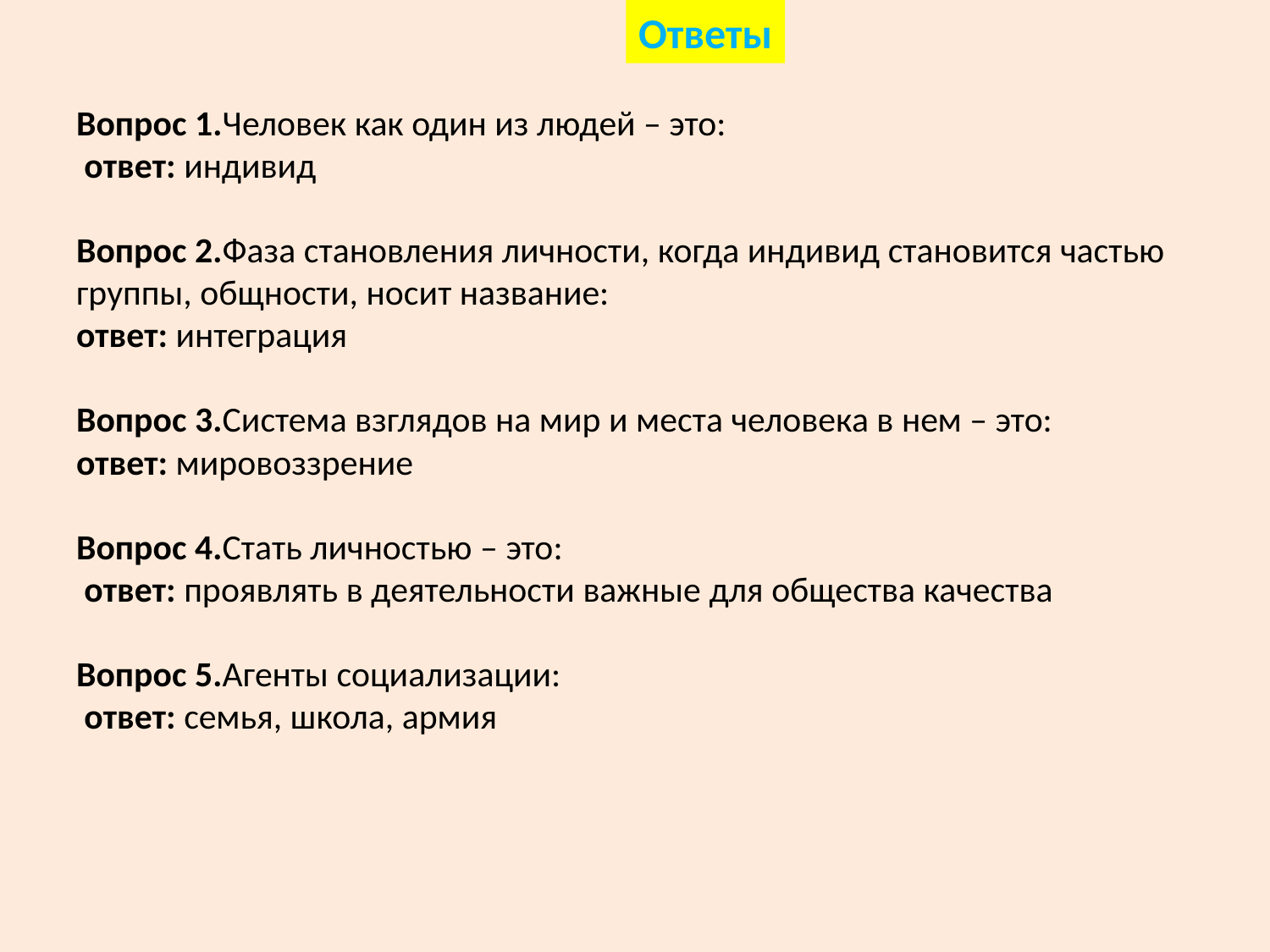

Ответы
# Вопрос 1.Человек как один из людей – это: ответ: индивид Вопрос 2.Фаза становления личности, когда индивид становится частью группы, общности, носит название: ответ: интеграция Вопрос 3.Система взглядов на мир и места человека в нем – это: ответ: мировоззрение Вопрос 4.Стать личностью – это: ответ: проявлять в деятельности важные для общества качества Вопрос 5.Агенты социализации: ответ: семья, школа, армия